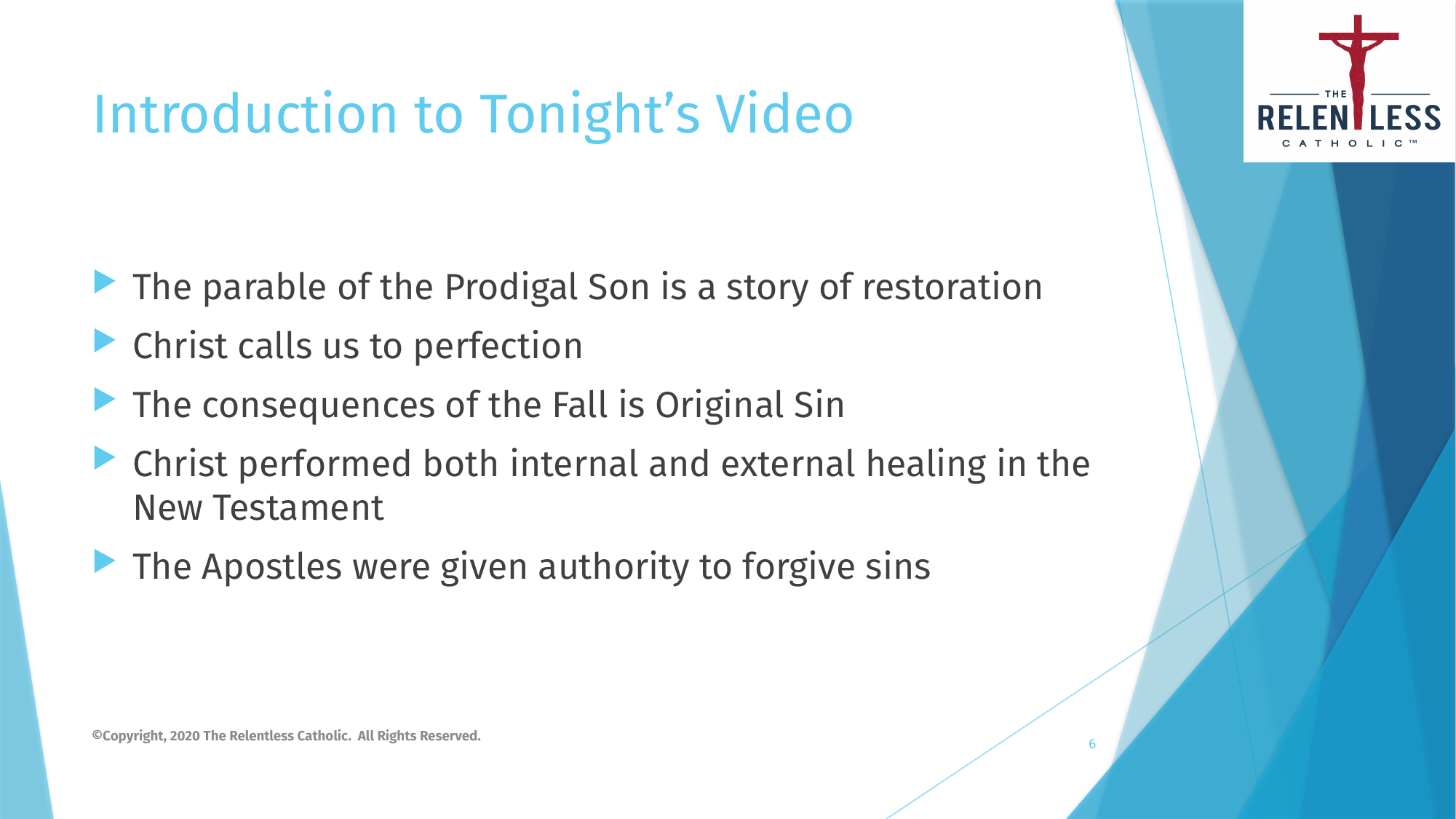

# Introduction to Tonight’s Video
The parable of the Prodigal Son is a story of restoration
Christ calls us to perfection
The consequences of the Fall is Original Sin
Christ performed both internal and external healing in the New Testament
The Apostles were given authority to forgive sins
©Copyright, 2020 The Relentless Catholic.  All Rights Reserved.

6